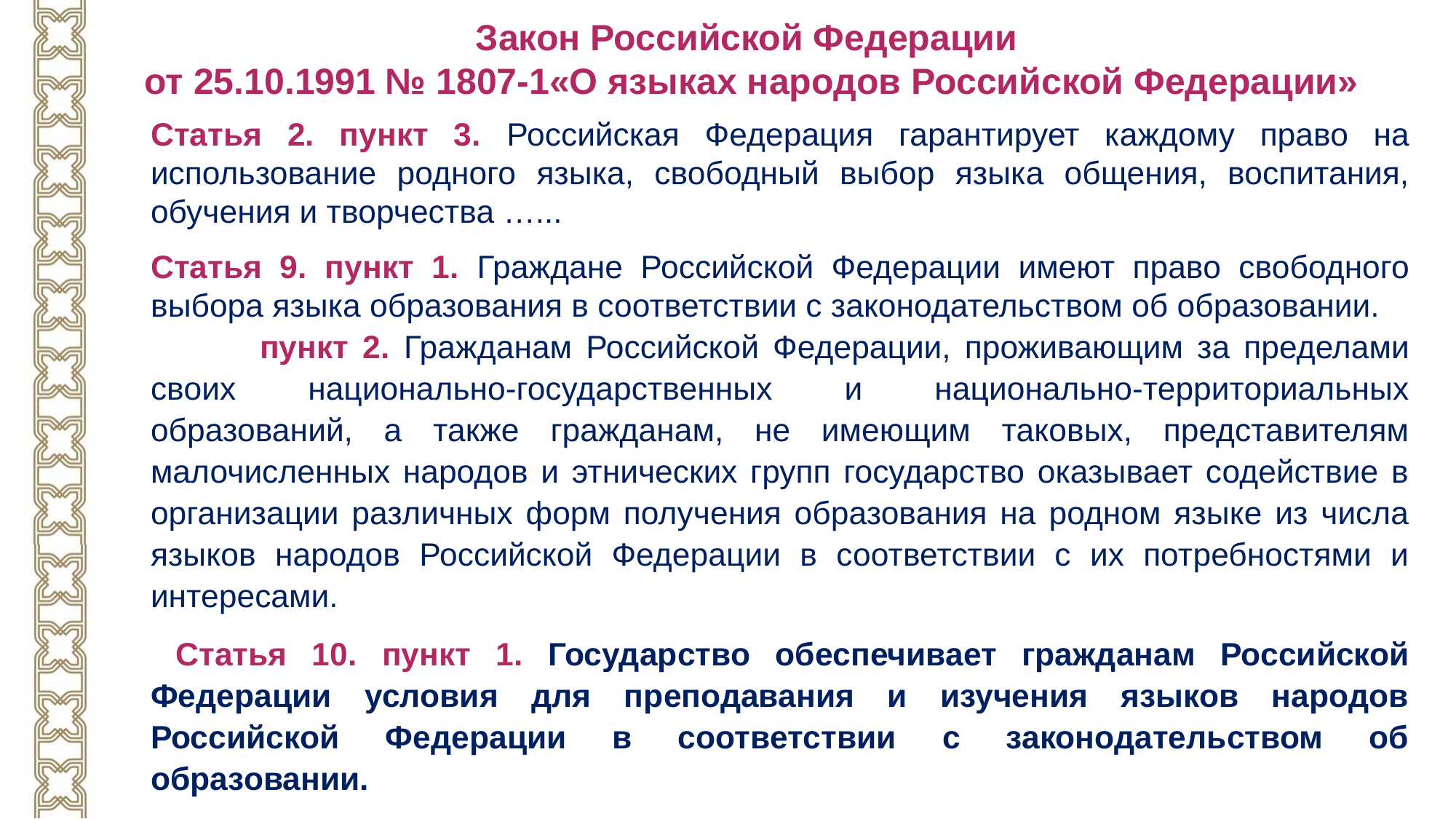

Закон Российской Федерации
 от 25.10.1991 № 1807-1«О языках народов Российской Федерации»
Статья 2. пункт 3. Российская Федерация гарантирует каждому право на использование родного языка, свободный выбор языка общения, воспитания, обучения и творчества …...
Статья 9. пункт 1. Граждане Российской Федерации имеют право свободного выбора языка образования в соответствии с законодательством об образовании.
	пункт 2. Гражданам Российской Федерации, проживающим за пределами своих национально-государственных и национально-территориальных образований, а также гражданам, не имеющим таковых, представителям малочисленных народов и этнических групп государство оказывает содействие в организации различных форм получения образования на родном языке из числа языков народов Российской Федерации в соответствии с их потребностями и интересами.
 Статья 10. пункт 1. Государство обеспечивает гражданам Российской Федерации условия для преподавания и изучения языков народов Российской Федерации в соответствии с законодательством об образовании.